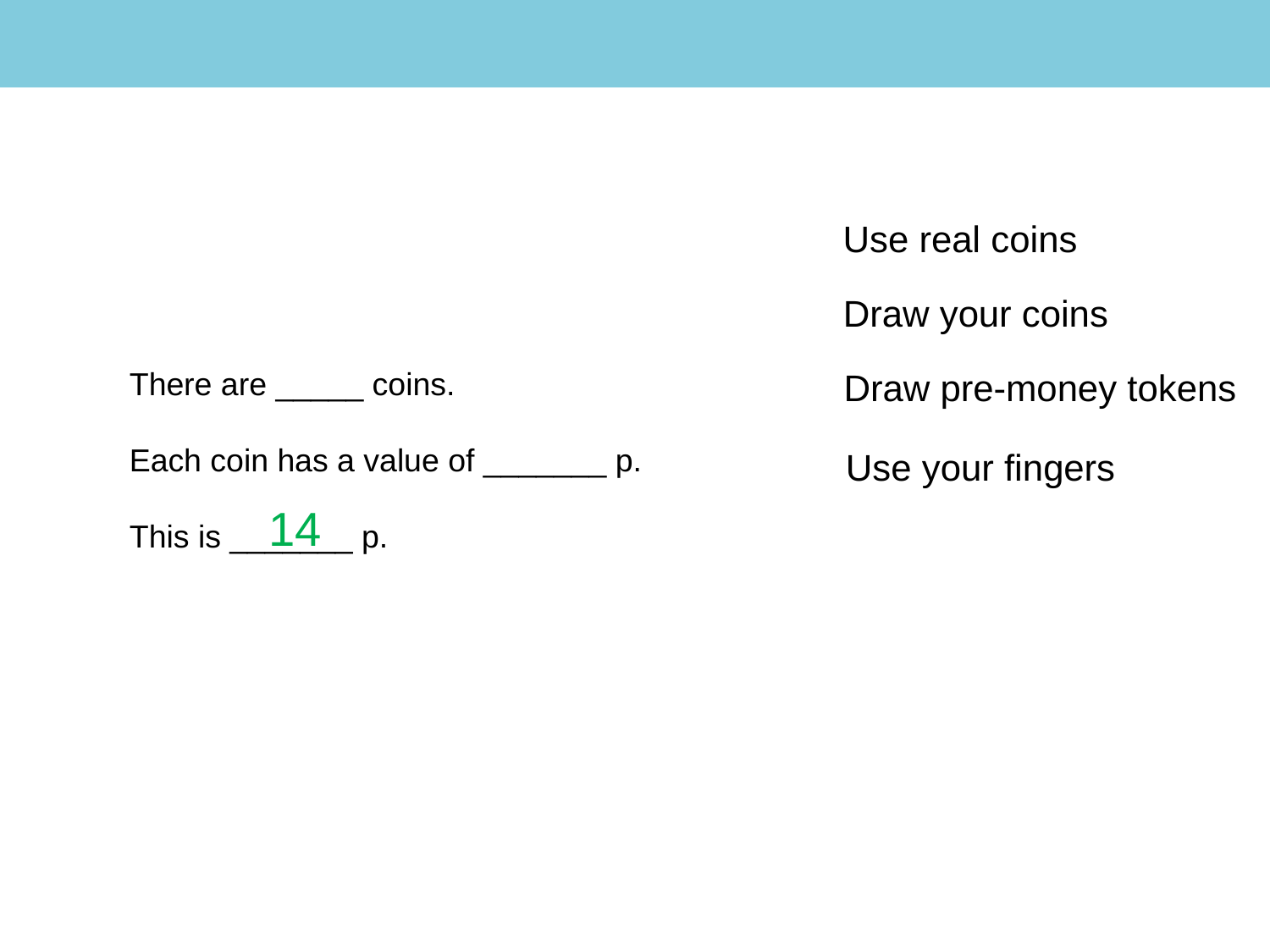

KS1 Multiplication Lesson 9
#
Use real coins
Draw your coins
There are _____ coins.

Each coin has a value of _______ p.

This is _______ p.
Draw pre-money tokens
Use your fingers
14